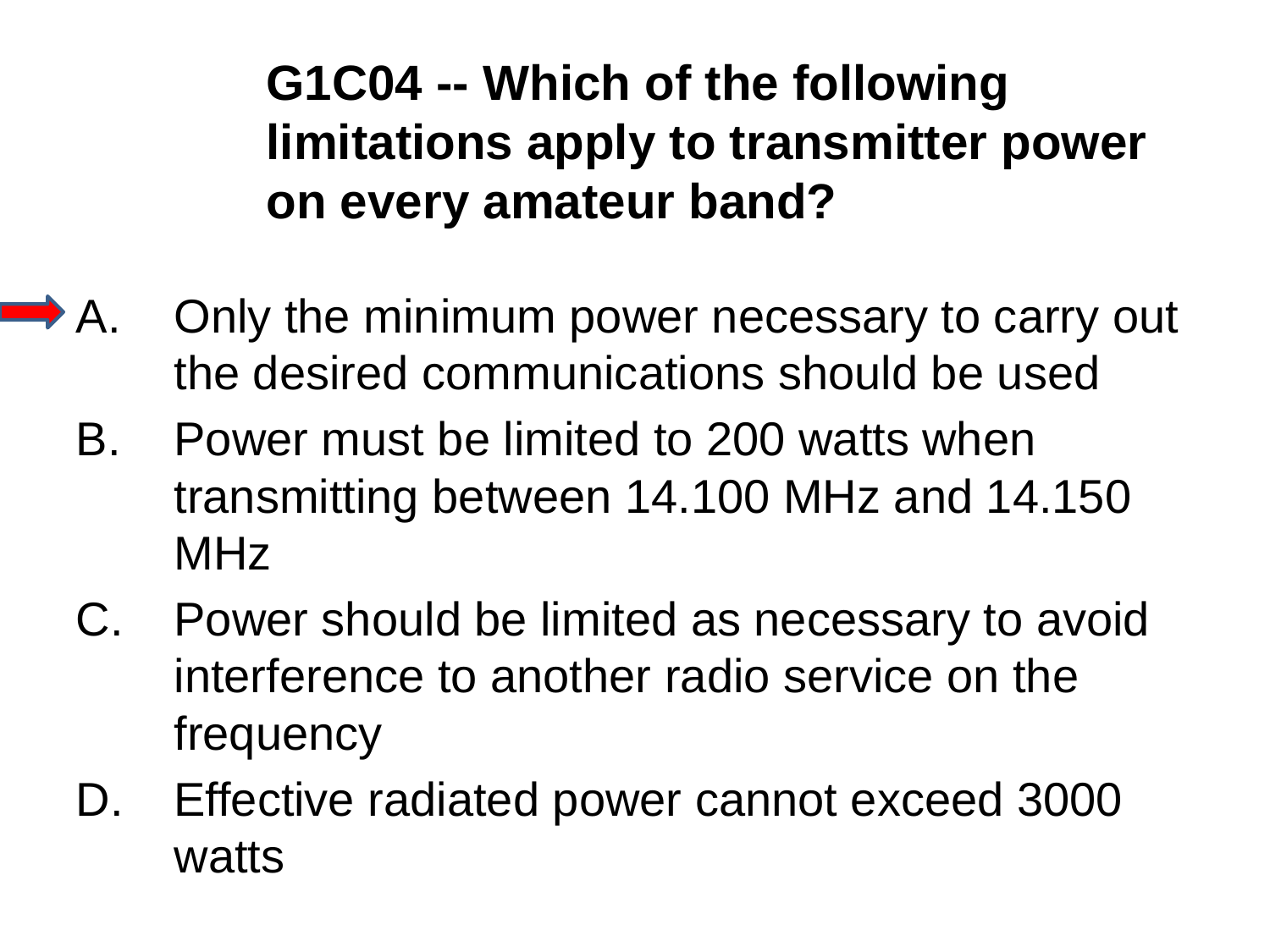

G1C04 -- Which of the following limitations apply to transmitter power on every amateur band?
A.	Only the minimum power necessary to carry out the desired communications should be used
B.	Power must be limited to 200 watts when transmitting between 14.100 MHz and 14.150 MHz
C.	Power should be limited as necessary to avoid interference to another radio service on the frequency
D.	Effective radiated power cannot exceed 3000 watts